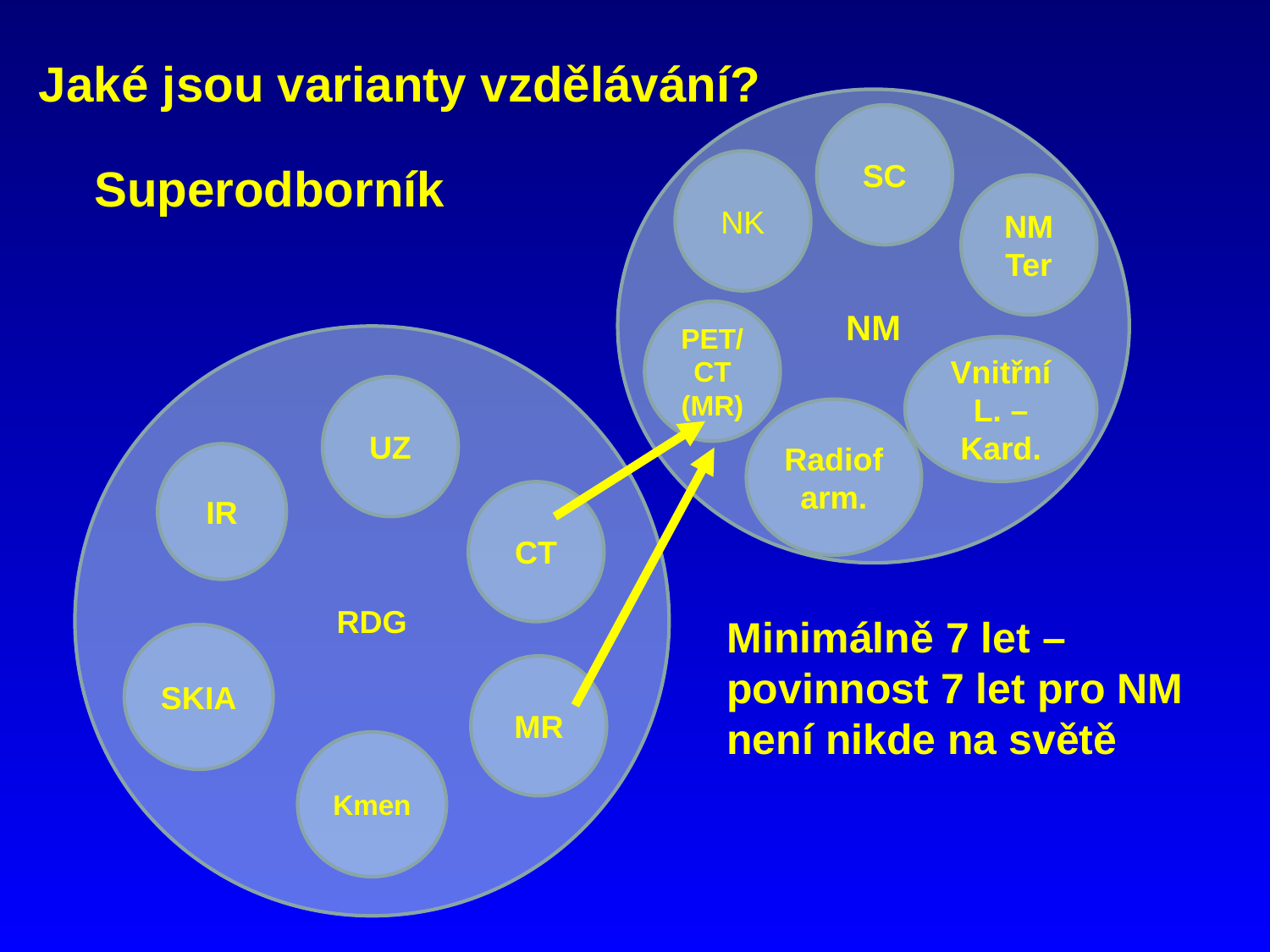

Jaké jsou varianty vzdělávání?

NM
SC
Superodborník
NK
NM
Ter
PET/
CT
(MR)
RDG
Vnitřní L. – Kard.
UZ
Radiofarm.
IR
CT
Minimálně 7 let – povinnost 7 let pro NM není nikde na světě
SKIA
MR
Kmen